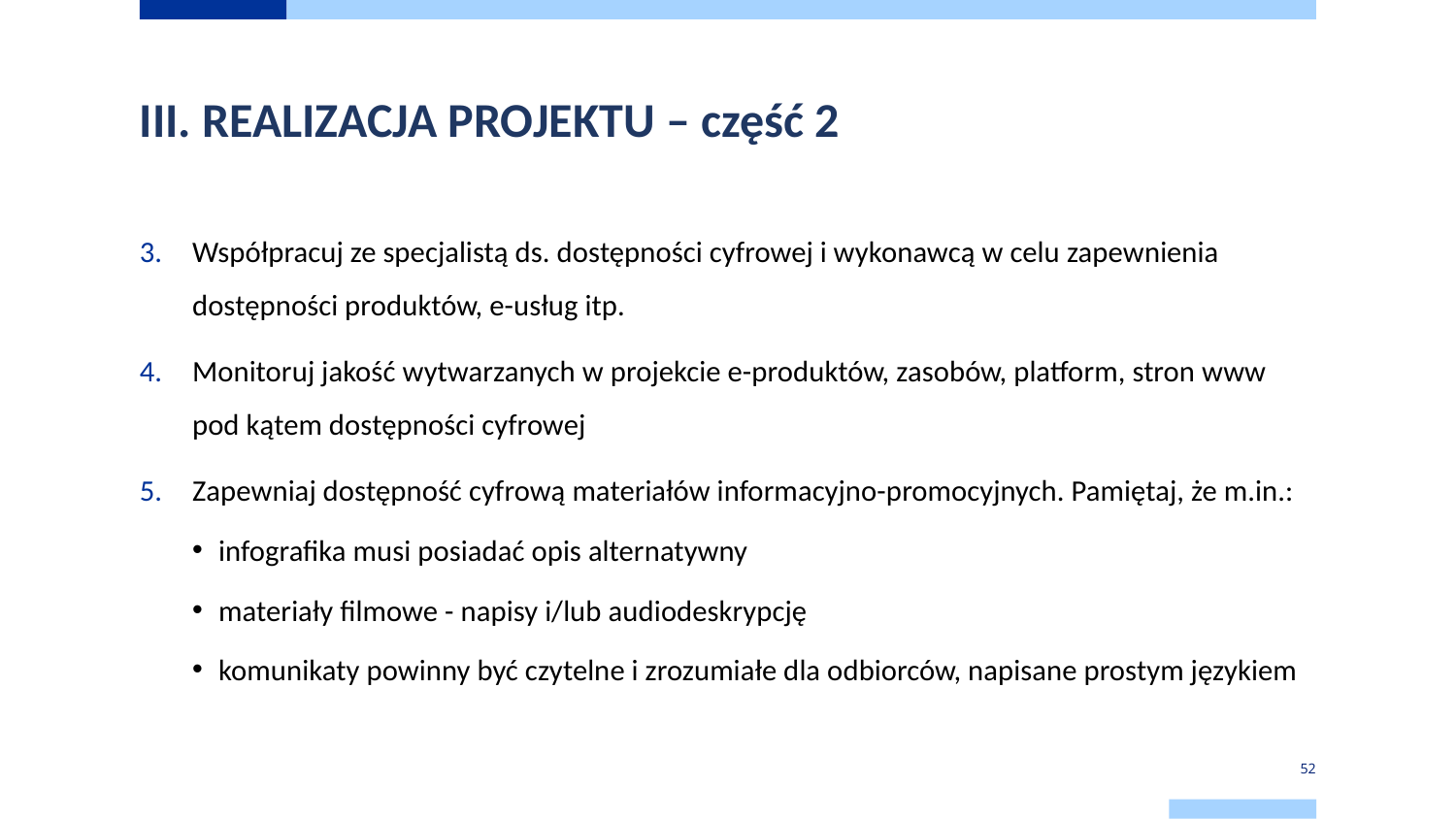

# III. REALIZACJA PROJEKTU – część 2
Współpracuj ze specjalistą ds. dostępności cyfrowej i wykonawcą w celu zapewnienia dostępności produktów, e-usług itp.
Monitoruj jakość wytwarzanych w projekcie e-produktów, zasobów, platform, stron www pod kątem dostępności cyfrowej
Zapewniaj dostępność cyfrową materiałów informacyjno-promocyjnych. Pamiętaj, że m.in.:
infografika musi posiadać opis alternatywny
materiały filmowe - napisy i/lub audiodeskrypcję
komunikaty powinny być czytelne i zrozumiałe dla odbiorców, napisane prostym językiem

52